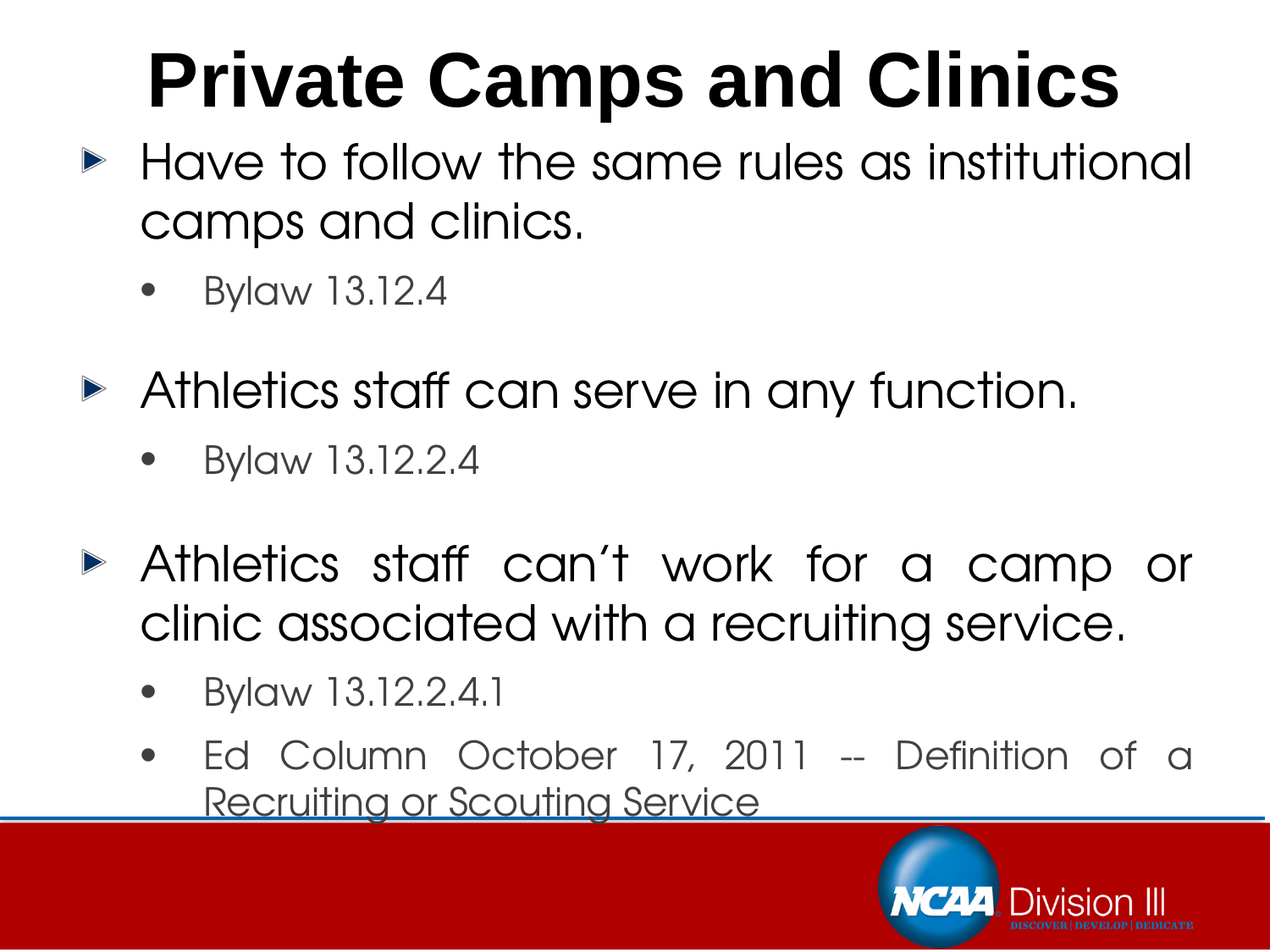

# Private Camps and Clinics
Have to follow the same rules as institutional camps and clinics.

Bylaw 13.12.4

Athletics staff can serve in any function.

Bylaw 13.12.2.4

Athletics staff can’t work for a camp or clinic associated with a recruiting service.

Bylaw 13.12.2.4.1

Ed Column October 17, 2011 -- Definition of a Recruiting or Scouting Service